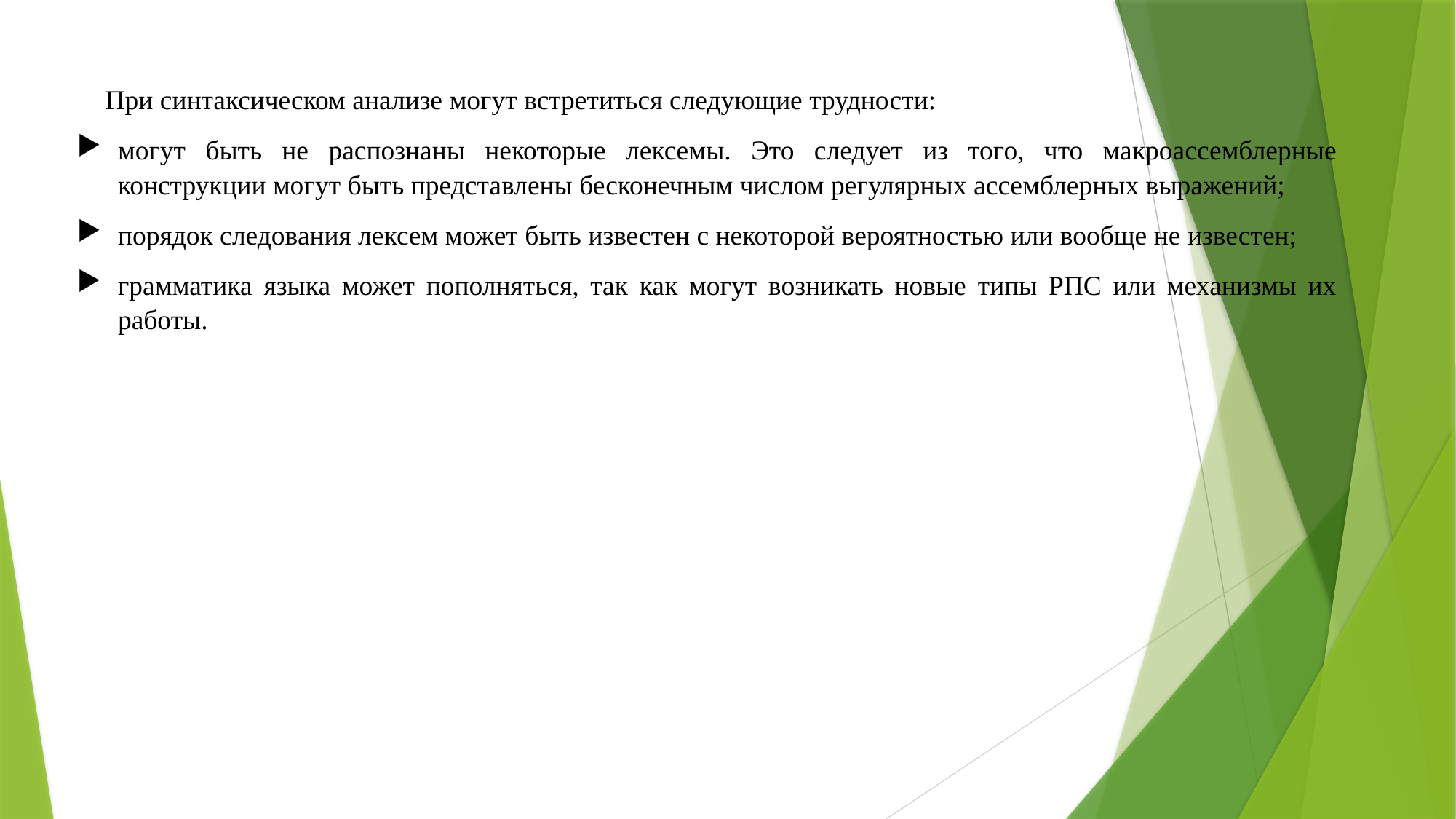

При синтаксическом анализе могут встретиться следующие трудности:
могут быть не распознаны некоторые лексемы. Это следует из того, что макроассемблерные конструкции могут быть представлены бесконечным числом регулярных ассемблерных выражений;
порядок следования лексем может быть известен с некоторой вероятностью или вообще не известен;
грамматика языка может пополняться, так как могут возникать новые типы РПС или механизмы их работы.